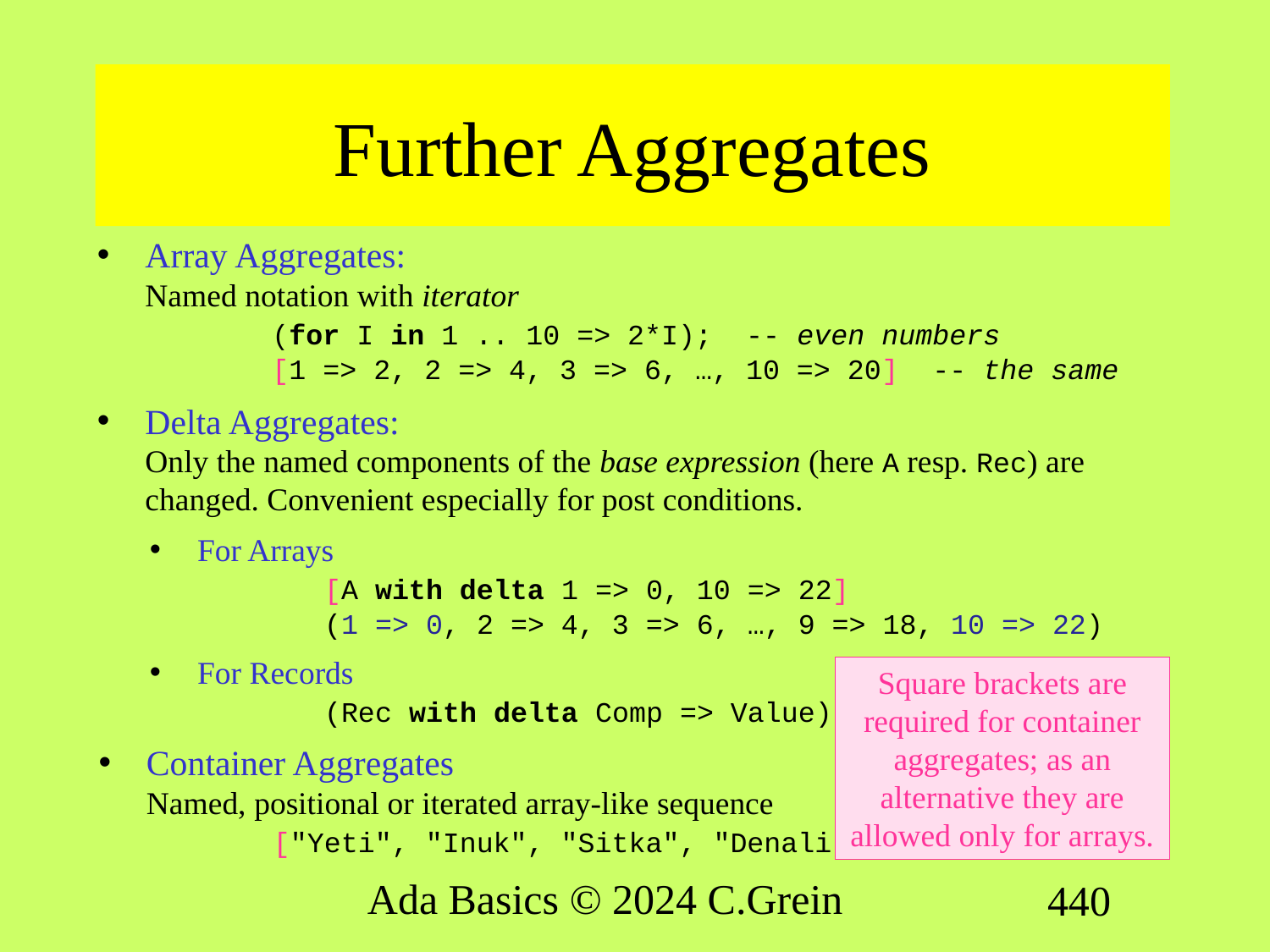

# Further Aggregates
Array Aggregates:
Named notation with iterator
	(for I in 1 .. 10 => 2*I);  -- even numbers
	[1 => 2, 2 => 4, 3 => 6, …, 10 => 20]  -- the same
Delta Aggregates:
Only the named components of the base expression (here A resp. Rec) are changed. Convenient especially for post conditions.
For Arrays
	[A with delta 1 => 0, 10 => 22]
	(1 => 0, 2 => 4, 3 => 6, …, 9 => 18, 10 => 22)
For Records
	(Rec with delta Comp => Value)
Container Aggregates
Named, positional or iterated array-like sequence
	["Yeti", "Inuk", "Sitka", "Denali"]

Square brackets are required for container aggregates; as an alternative they are allowed only for arrays.
Ada Basics © 2024 C.Grein
440